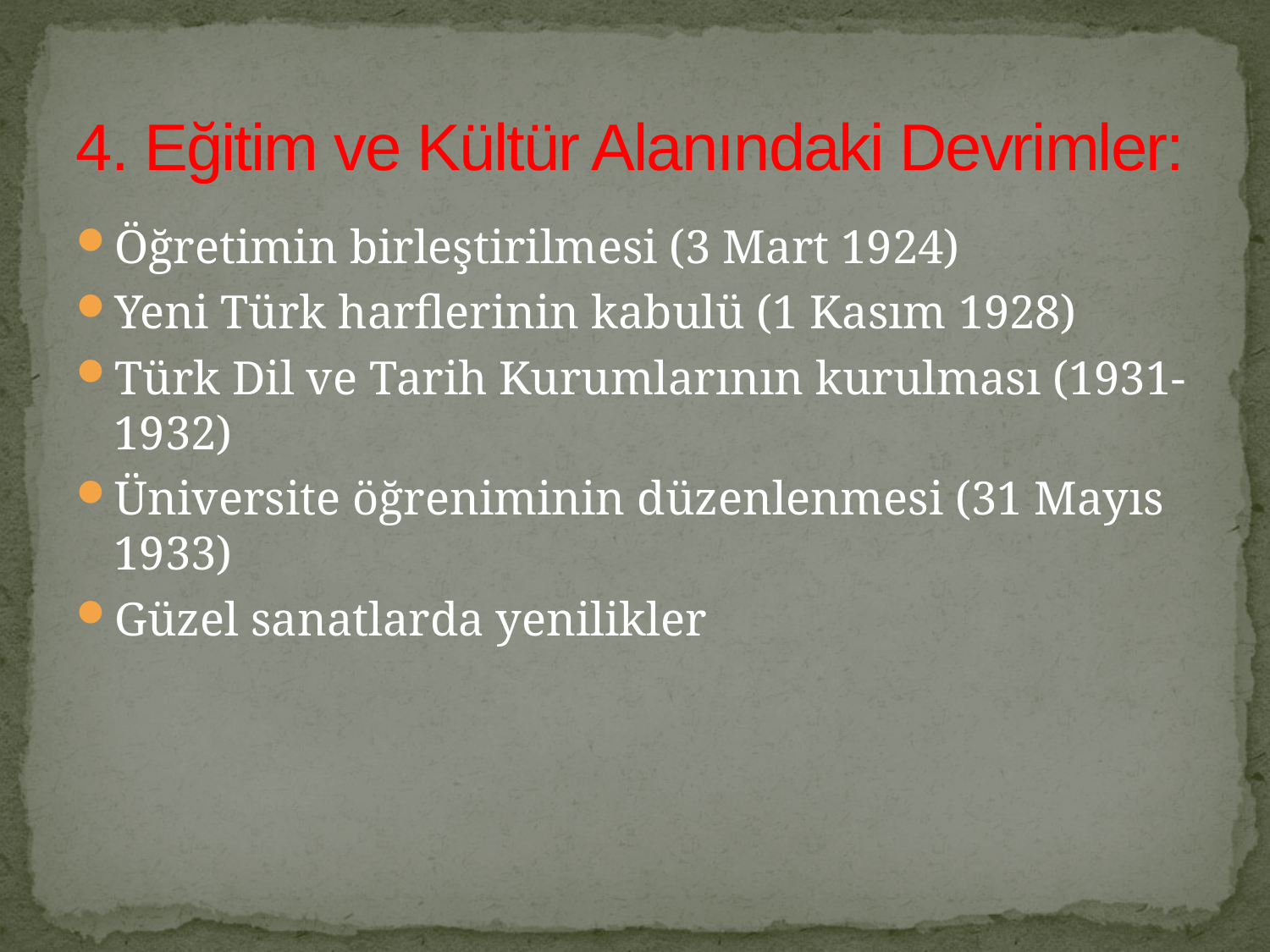

# 4. Eğitim ve Kültür Alanındaki Devrimler:
Öğretimin birleştirilmesi (3 Mart 1924)
Yeni Türk harflerinin kabulü (1 Kasım 1928)
Türk Dil ve Tarih Kurumlarının kurulması (1931-1932)
Üniversite öğreniminin düzenlenmesi (31 Mayıs 1933)
Güzel sanatlarda yenilikler